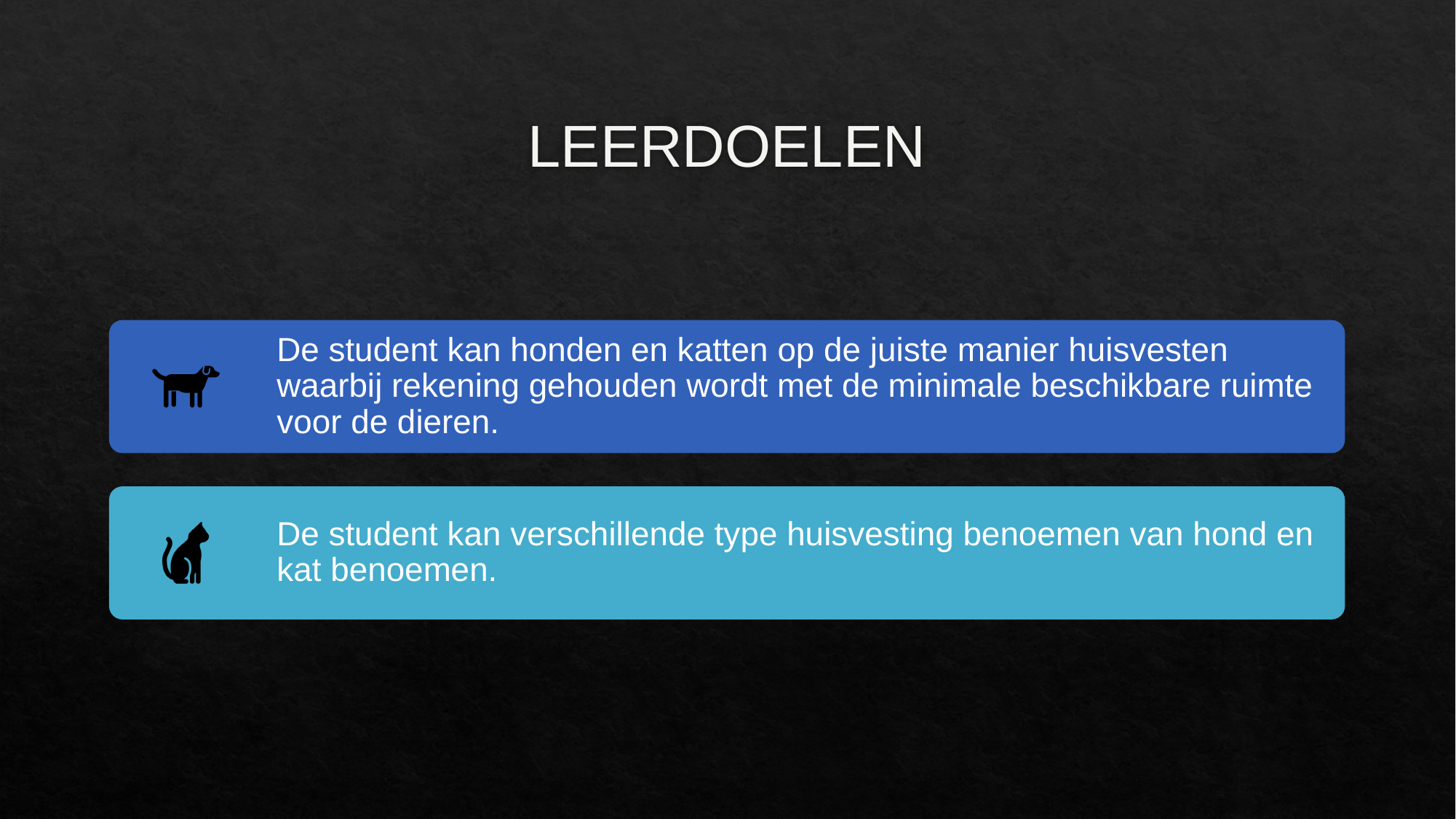

# LEERDOELEN
De student kan honden en katten op de juiste manier huisvesten waarbij rekening gehouden wordt met de minimale beschikbare ruimte voor de dieren.
De student kan verschillende type huisvesting benoemen van hond en kat benoemen.